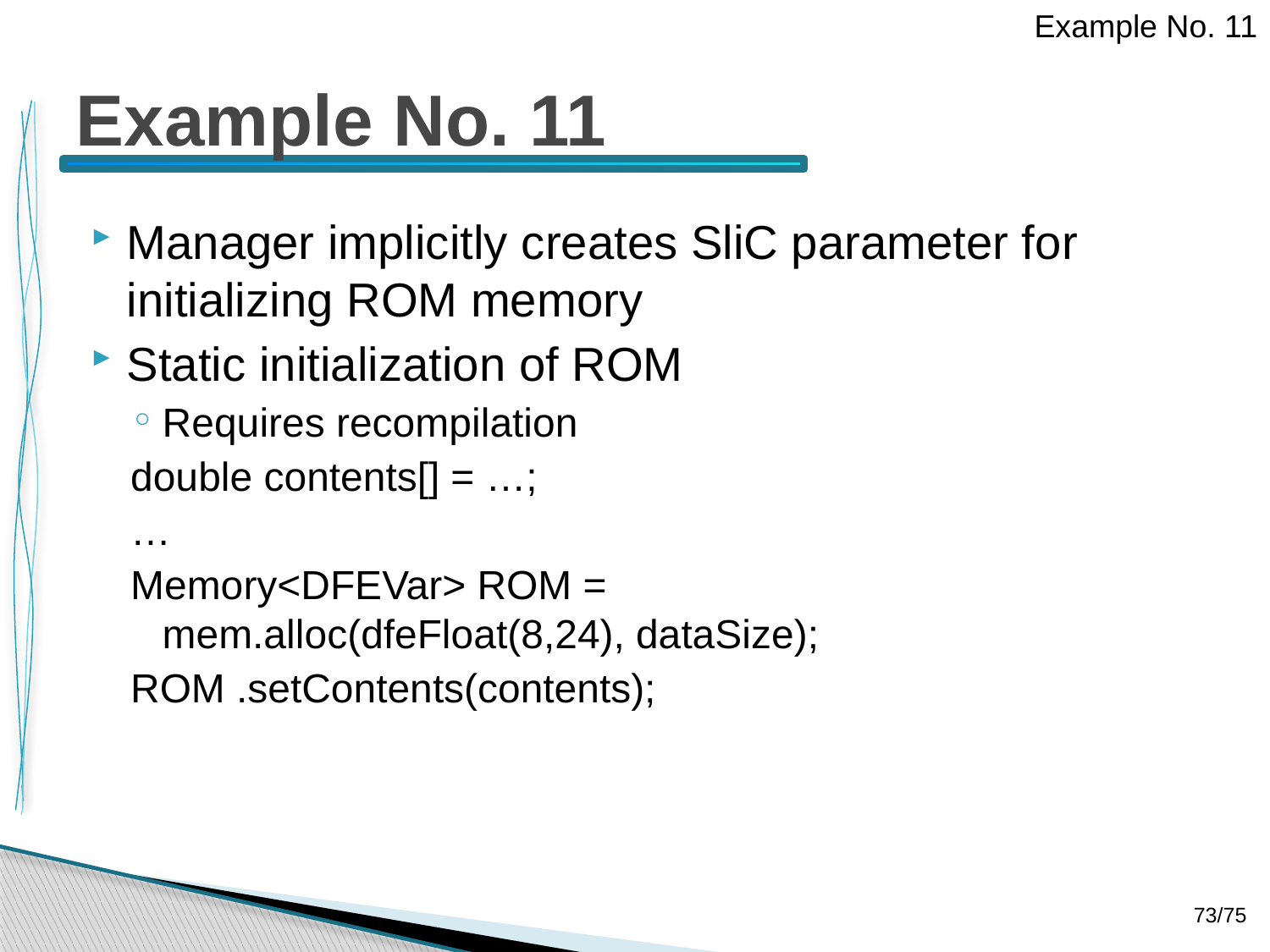

Example No. 11
# Example No. 11
Manager implicitly creates SliC parameter for initializing ROM memory
Static initialization of ROM
Requires recompilation
double contents[] = …;
…
Memory<DFEVar> ROM = 				mem.alloc(dfeFloat(8,24), dataSize);
ROM .setContents(contents);